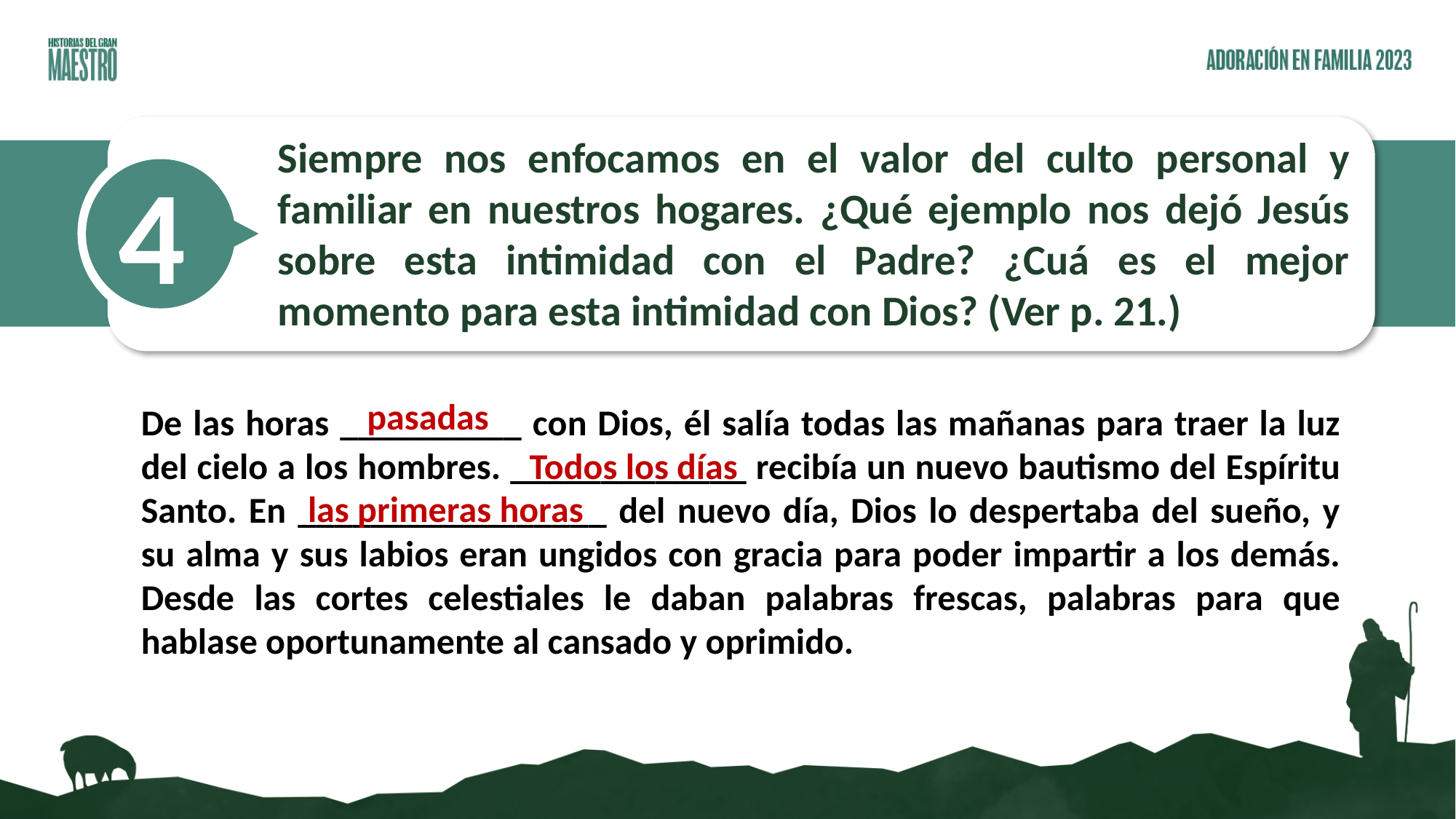

Siempre nos enfocamos en el valor del culto personal y familiar en nuestros hogares. ¿Qué ejemplo nos dejó Jesús sobre esta intimidad con el Padre? ¿Cuá es el mejor momento para esta intimidad con Dios? (Ver p. 21.)
4
pasadas
De las horas __________ con Dios, él salía todas las mañanas para traer la luz del cielo a los hombres. _____________ recibía un nuevo bautismo del Espíritu Santo. En _________________ del nuevo día, Dios lo despertaba del sueño, y su alma y sus labios eran ungidos con gracia para poder impartir a los demás. Desde las cortes celestiales le daban palabras frescas, palabras para que hablase oportunamente al cansado y oprimido.
Todos los días
las primeras horas